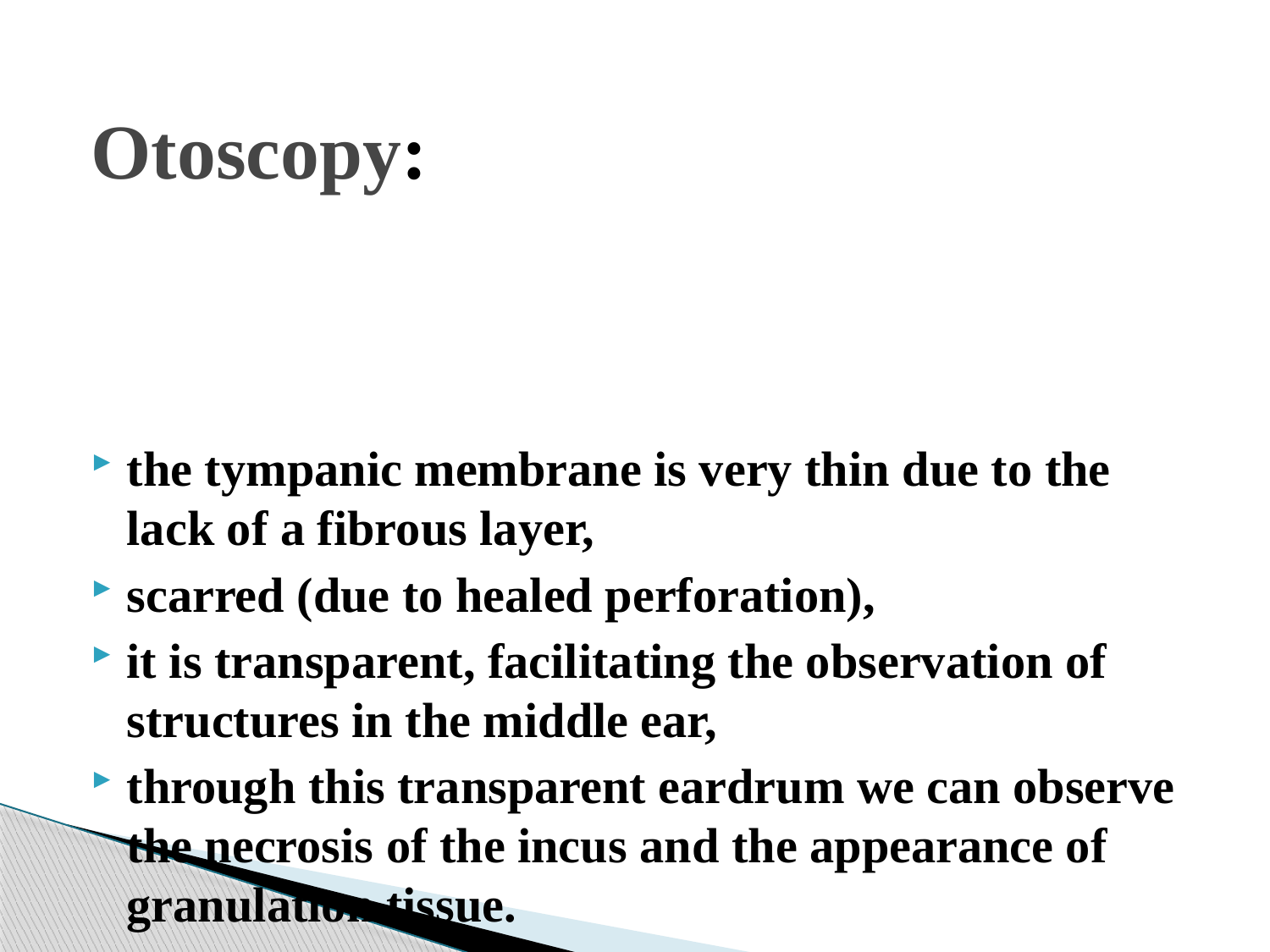

Otoscopy:

the tympanic membrane is very thin due to the lack of a fibrous layer,
scarred (due to healed perforation),
it is transparent, facilitating the observation of structures in the middle ear,
through this transparent eardrum we can observe the necrosis of the incus and the appearance of granulation tissue.